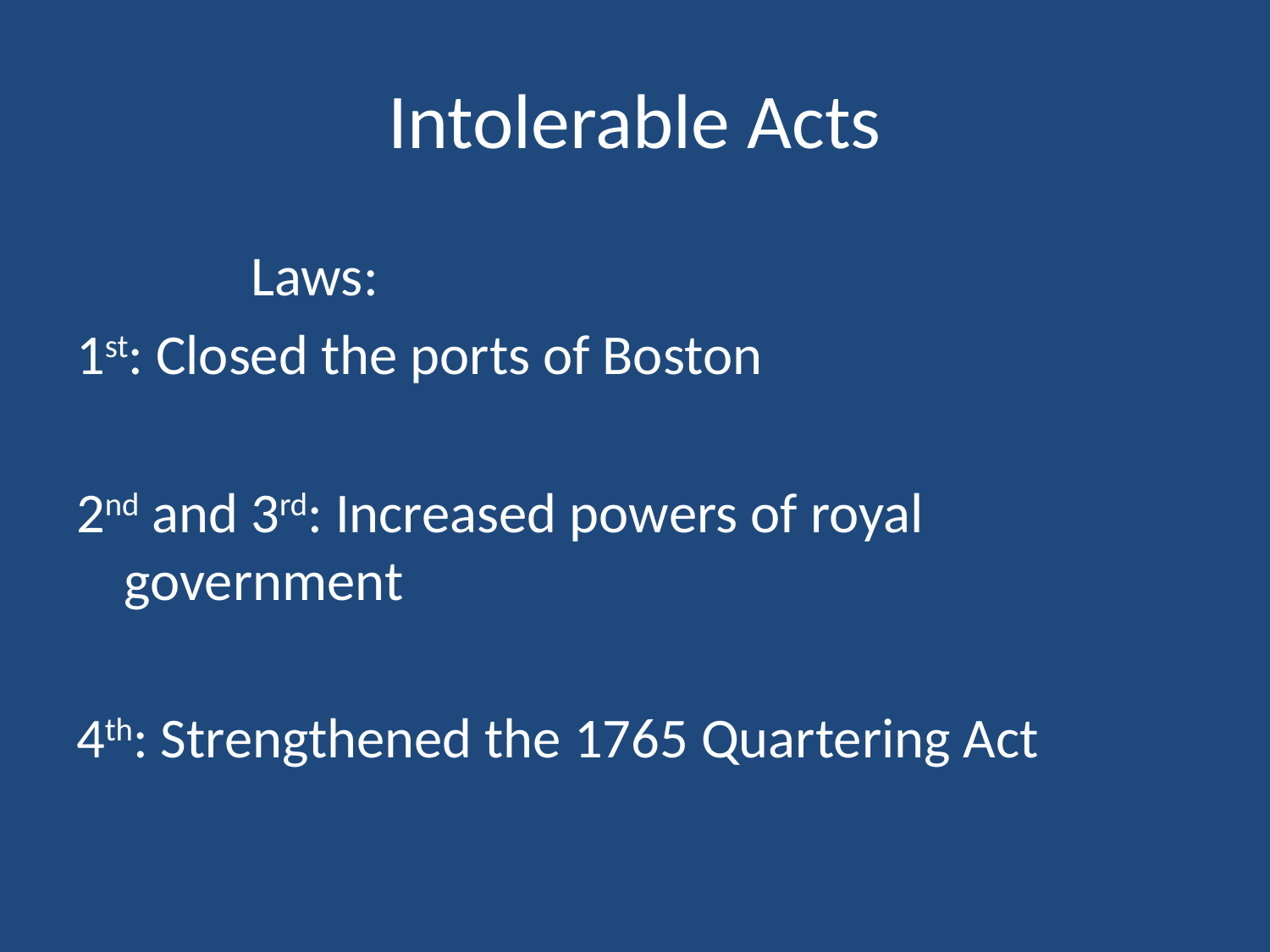

# Intolerable Acts
		Laws:
1st: Closed the ports of Boston

2nd and 3rd: Increased powers of royal government

4th: Strengthened the 1765 Quartering Act